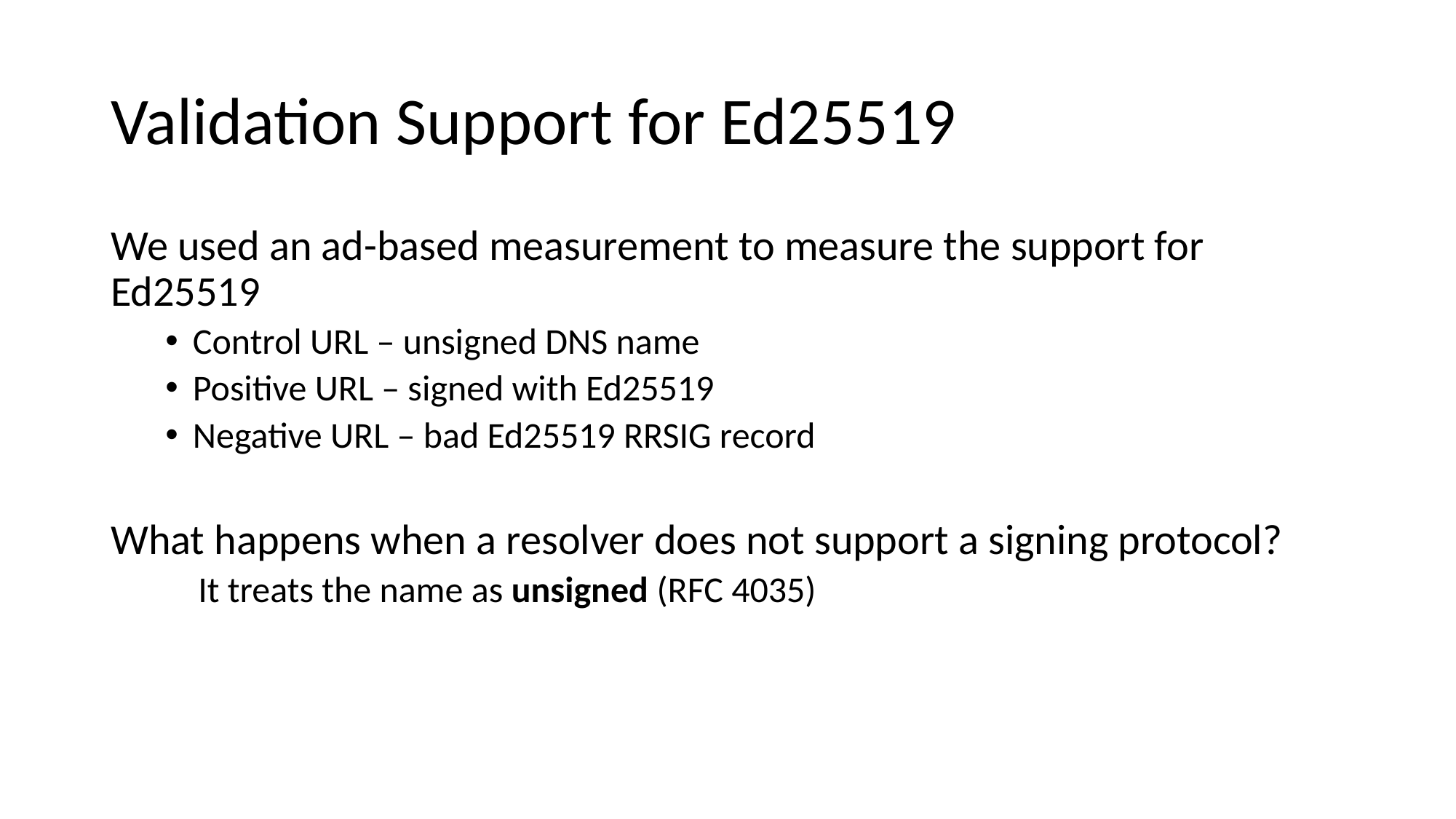

# Validation Support for Ed25519
We used an ad-based measurement to measure the support for Ed25519
Control URL – unsigned DNS name
Positive URL – signed with Ed25519
Negative URL – bad Ed25519 RRSIG record

What happens when a resolver does not support a signing protocol?
    It treats the name as unsigned (RFC 4035)